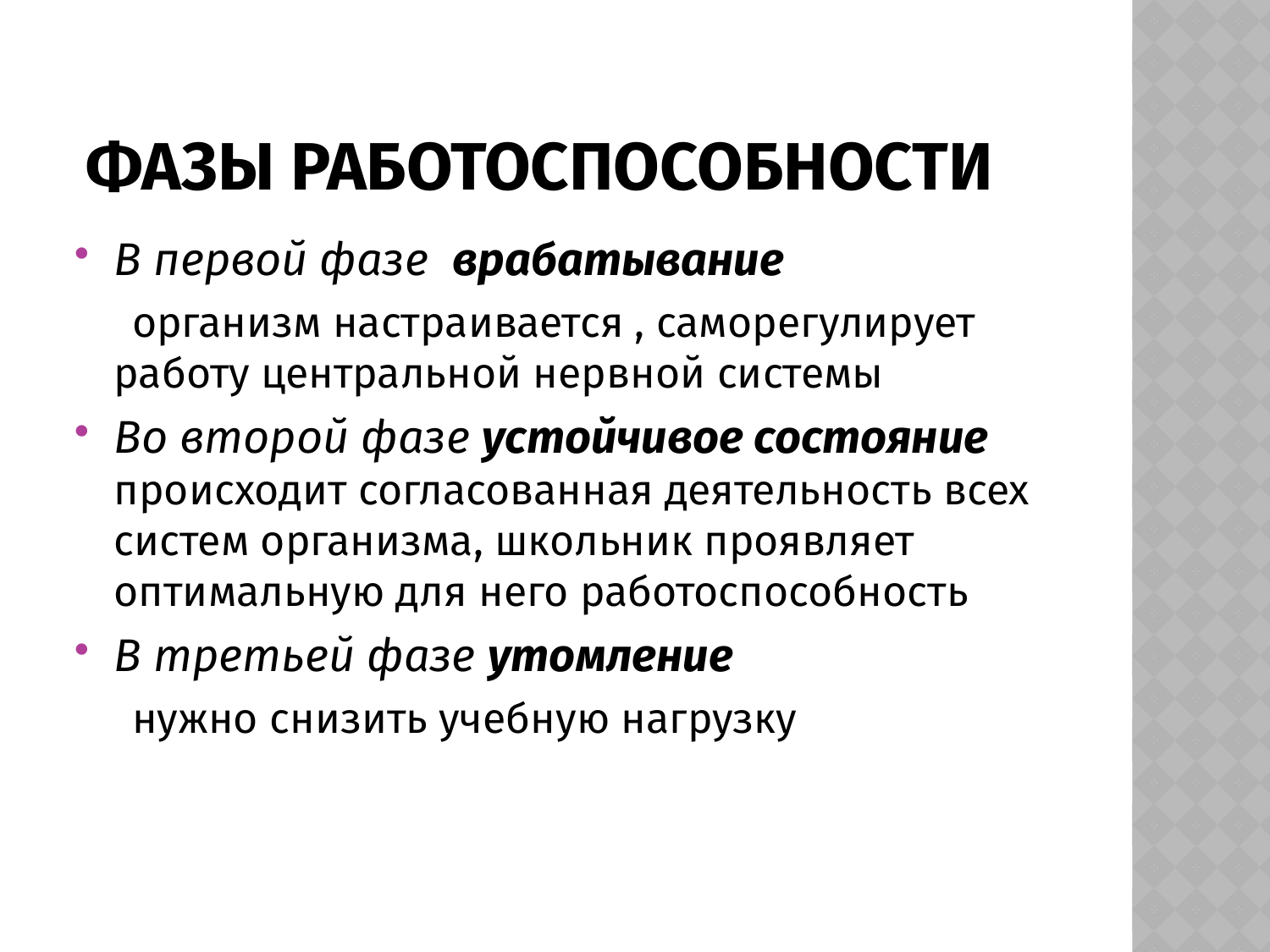

# фазы работоспособности
В первой фазе  врабатывание
     организм настраивается , саморегулирует работу центральной нервной системы
Во второй фазе устойчивое состояние происходит согласованная деятельность всех систем организма, школьник проявляет оптимальную для него работоспособность
В третьей фазе утомление
     нужно снизить учебную нагрузку